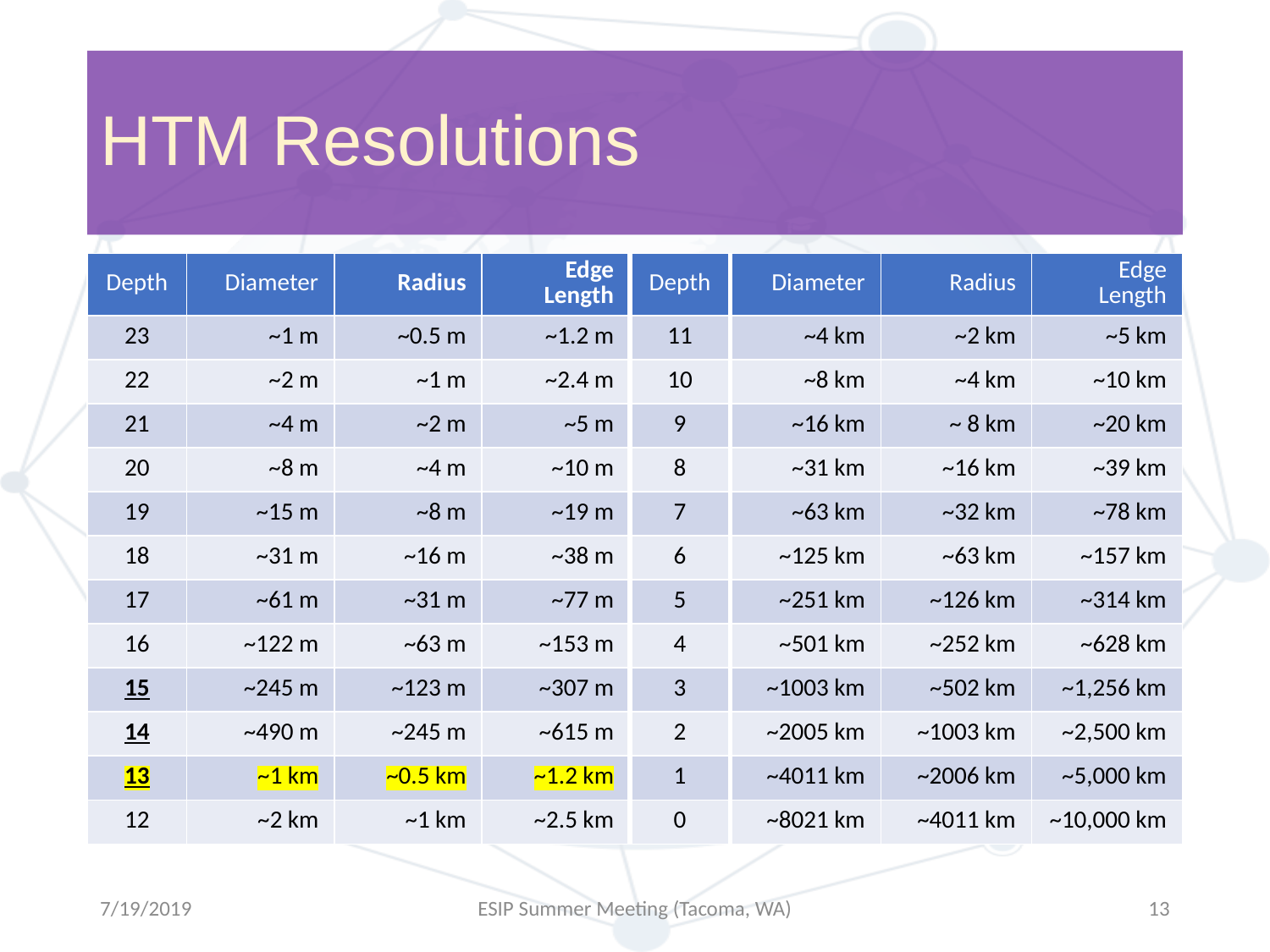

# HTM Resolutions
| Depth | Diameter | Radius | Edge Length | Depth | Diameter | Radius | Edge Length |
| --- | --- | --- | --- | --- | --- | --- | --- |
| 23 | ~1 m | ~0.5 m | ~1.2 m | 11 | ~4 km | ~2 km | ~5 km |
| 22 | ~2 m | ~1 m | ~2.4 m | 10 | ~8 km | ~4 km | ~10 km |
| 21 | ~4 m | ~2 m | ~5 m | 9 | ~16 km | ~ 8 km | ~20 km |
| 20 | ~8 m | ~4 m | ~10 m | 8 | ~31 km | ~16 km | ~39 km |
| 19 | ~15 m | ~8 m | ~19 m | 7 | ~63 km | ~32 km | ~78 km |
| 18 | ~31 m | ~16 m | ~38 m | 6 | ~125 km | ~63 km | ~157 km |
| 17 | ~61 m | ~31 m | ~77 m | 5 | ~251 km | ~126 km | ~314 km |
| 16 | ~122 m | ~63 m | ~153 m | 4 | ~501 km | ~252 km | ~628 km |
| 15 | ~245 m | ~123 m | ~307 m | 3 | ~1003 km | ~502 km | ~1,256 km |
| 14 | ~490 m | ~245 m | ~615 m | 2 | ~2005 km | ~1003 km | ~2,500 km |
| 13 | ~1 km | ~0.5 km | ~1.2 km | 1 | ~4011 km | ~2006 km | ~5,000 km |
| 12 | ~2 km | ~1 km | ~2.5 km | 0 | ~8021 km | ~4011 km | ~10,000 km |
7/19/2019
ESIP Summer Meeting (Tacoma, WA)
13